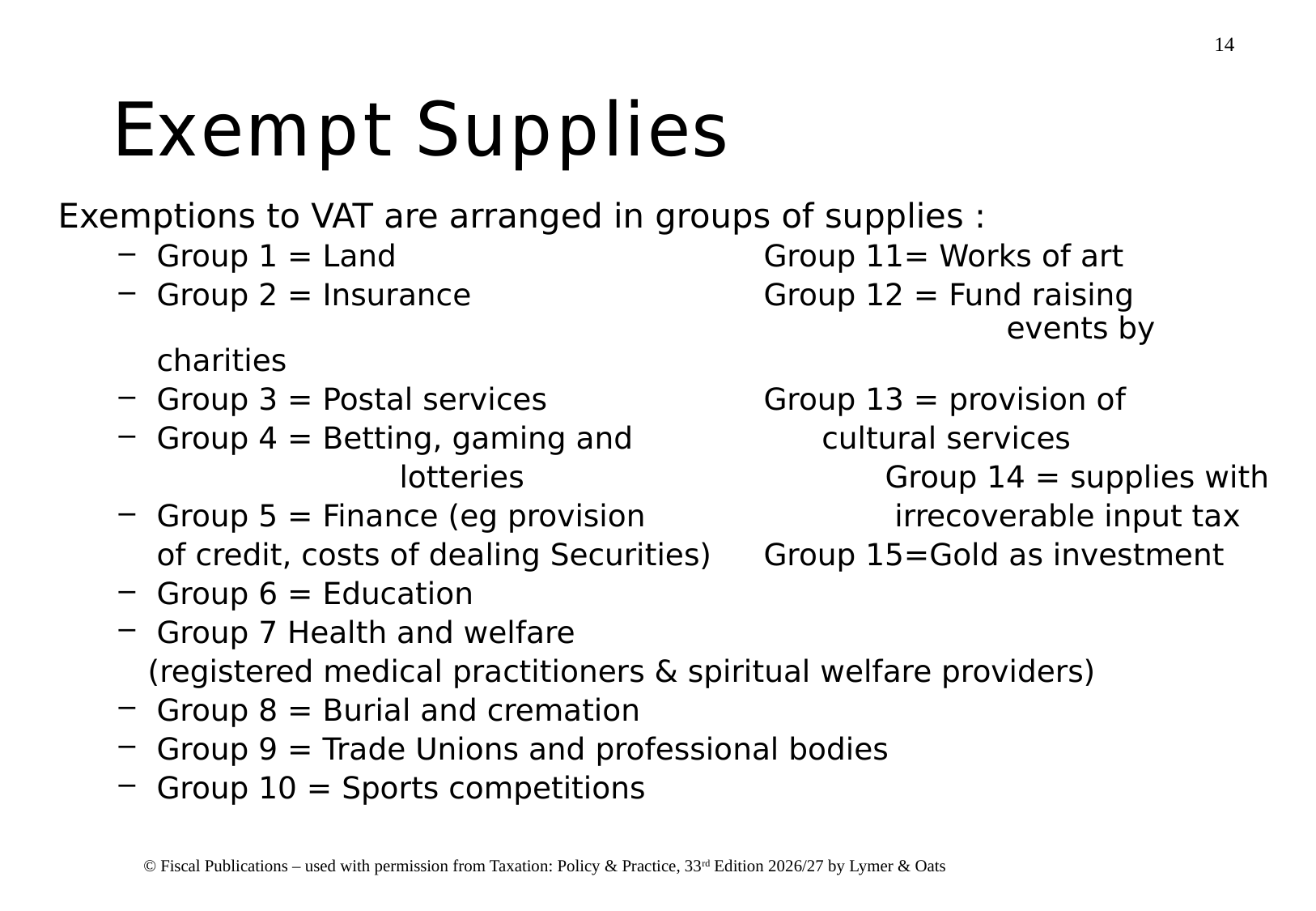

# Exempt Supplies
Exemptions to VAT are arranged in groups of supplies :
Group 1 = Land				Group 11= Works of art
Group 2 = Insurance			Group 12 = Fund raising 						 		events by charities
Group 3 = Postal services		Group 13 = provision of
Group 4 = Betting, gaming and    	      cultural services
			lotteries			Group 14 = supplies with
Group 5 = Finance (eg provision           		 irrecoverable input tax
	of credit, costs of dealing Securities)	Group 15=Gold as investment
Group 6 = Education
Group 7 Health and welfare
   (registered medical practitioners & spiritual welfare providers)
Group 8 = Burial and cremation
Group 9 = Trade Unions and professional bodies
Group 10 = Sports competitions